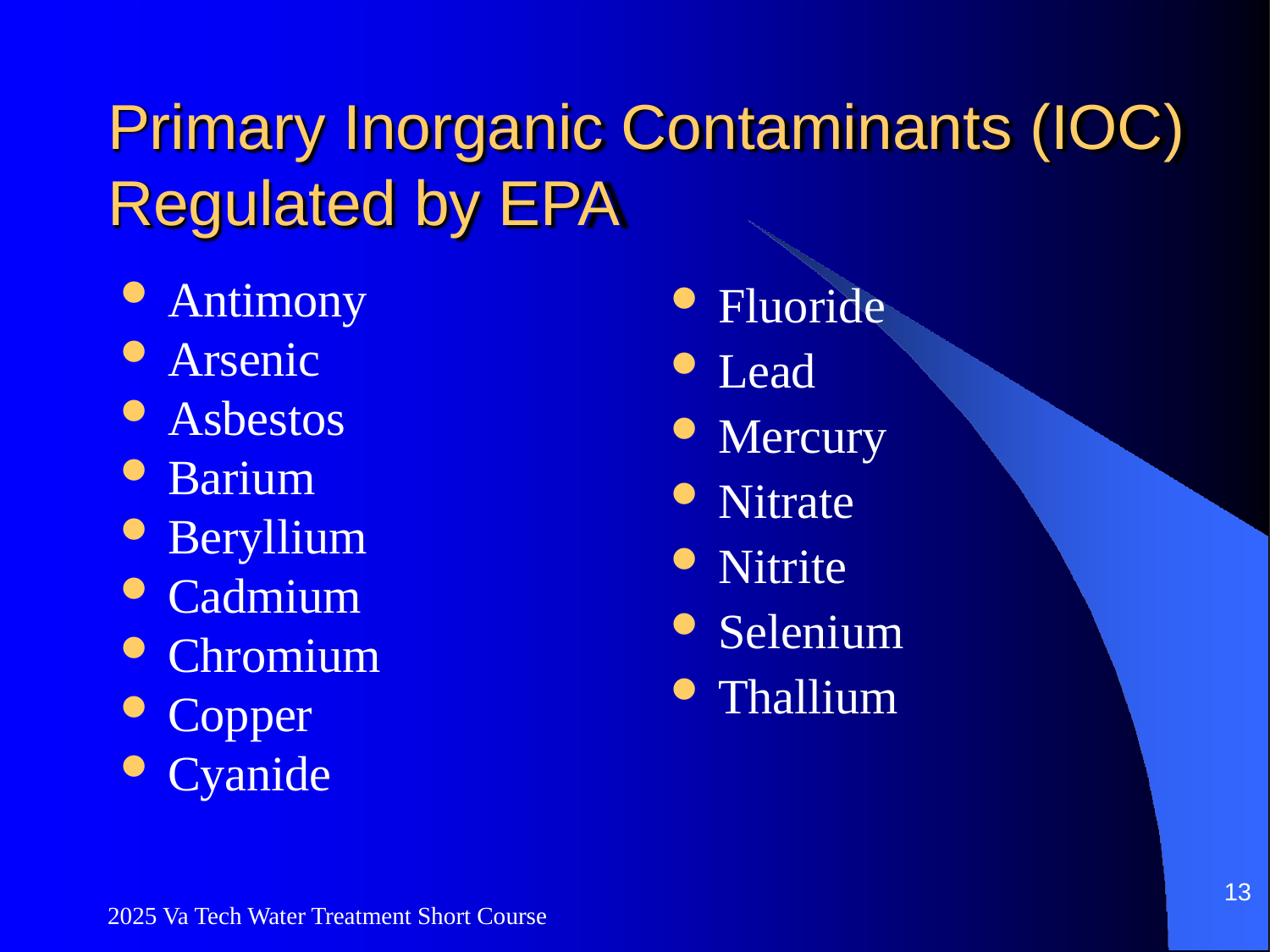

# Primary Inorganic Contaminants (IOC)  Regulated by EPA

Antimony
Arsenic
Asbestos
Barium
Beryllium
Cadmium
Chromium
Copper
Cyanide
Fluoride
Lead
Mercury
Nitrate
Nitrite
Selenium
Thallium
13
2025 Va Tech Water Treatment Short Course